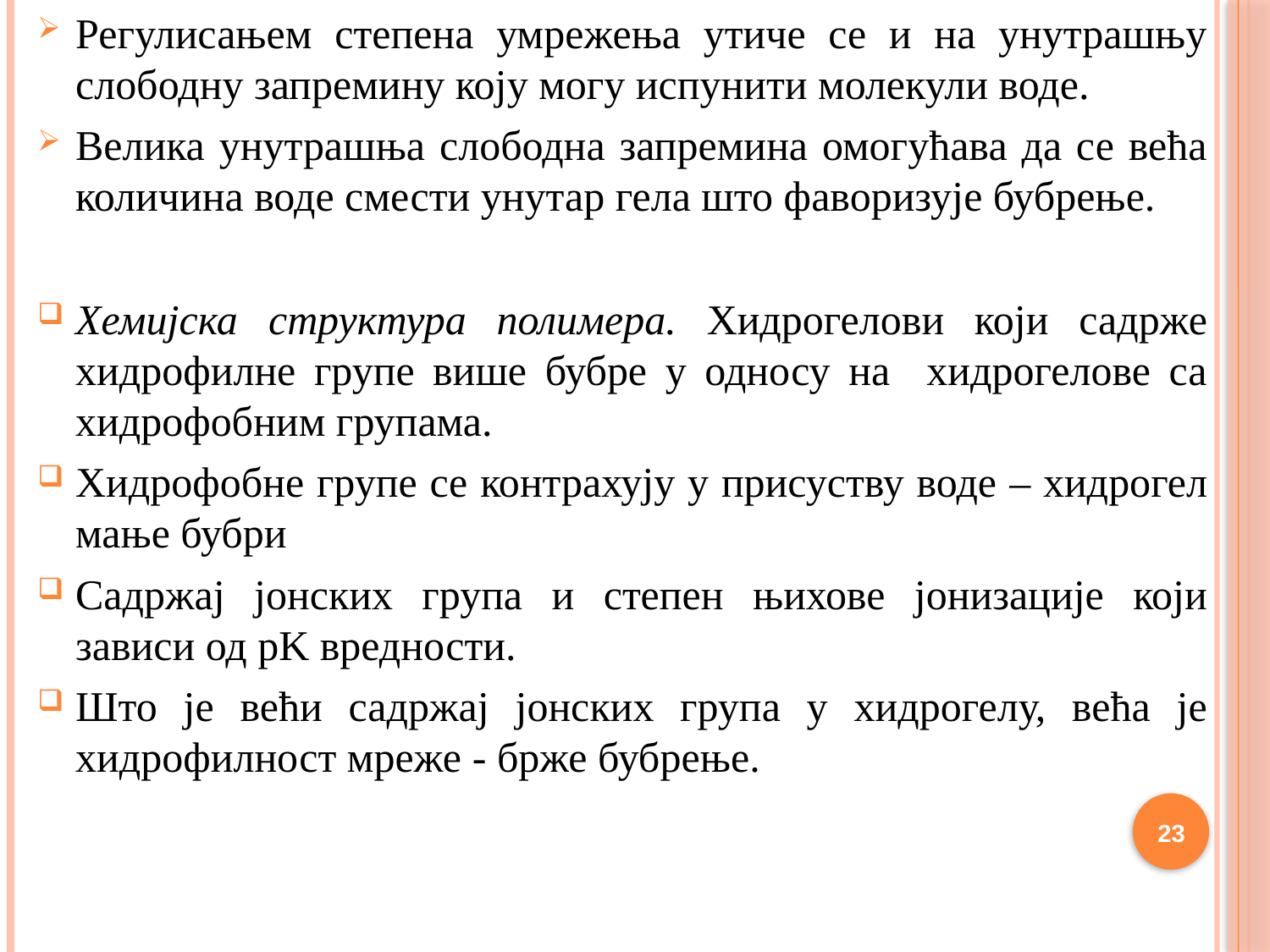

Регулисањем степена умрежења утиче се и на унутрашњу слободну запремину коју могу испунити молекули воде.
Велика унутрашња слободна запремина омогућава да се већа количина воде смести унутар гела што фаворизује бубрење.

Хемијска структура полимера. Хидрогелови који садрже хидрофилне групе више бубре у односу на  хидрогелове са хидрофобним групама.
Хидрофобне групе се контрахују у присуству воде – хидрогел мање бубри
Садржај јонских група и степен њихове јонизације који зависи од pK вредности.
Што је већи садржај јонских група у хидрогелу, већа је хидрофилност мреже - брже бубрење.
23